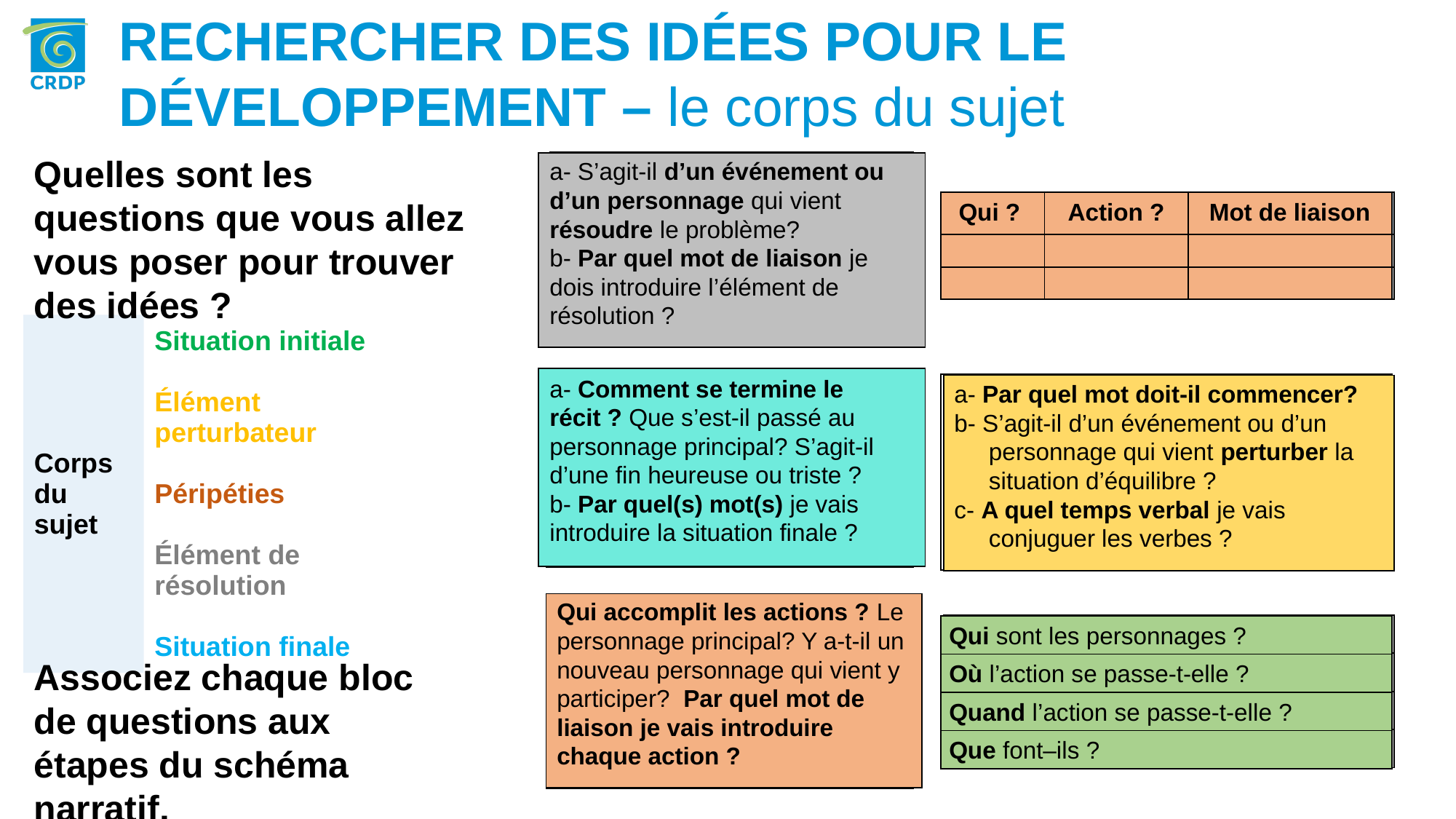

RECHERCHER DES IDÉES POUR LE DÉVELOPPEMENT – le corps du sujet
Quelles sont les questions que vous allez vous poser pour trouver des idées ?
| a- S’agit-il d’un événement ou d’un personnage qui vient résoudre le problème? b- Par quel mot de liaison je vais introduire l’élément de résolution? |
| --- |
| a- S’agit-il d’un événement ou d’un personnage qui vient résoudre le problème? b- Par quel mot de liaison je dois introduire l’élément de résolution ? |
| --- |
| Qui ? | Action ? | Mot de liaison |
| --- | --- | --- |
|  |  |  |
|  |  |  |
| Qui? | Action? | Mot de liaison |
| --- | --- | --- |
|  |  |  |
|  |  |  |
| Corps du sujet | Situation initiale Élément perturbateur Péripéties Élément de résolution Situation finale |
| --- | --- |
| a- Comment se termine le récit ? Que s’est-il passé au personnage principal? S’agit-il d’une fin heureuse ou triste ? b- Par quel(s) mot(s) je vais introduire la situation finale ? |
| --- |
| a- Comment se termine le récit? Que s’est-il passé au personnage principal? S’agit-il d’une fin heureuse ou triste ? b- Par quel(s) mot(s) je vais introduire la situation finale? |
| --- |
| a- Par quel mot doit-il commencer? b- S’agit-il d’un événement ou d’un personnage qui vient perturber la situation d’équilibre ? c- A quel temps verbal je vais conjuguer les verbes? |
| --- |
| a- Par quel mot doit-il commencer? b- S’agit-il d’un événement ou d’un personnage qui vient perturber la situation d’équilibre ? c- A quel temps verbal je vais conjuguer les verbes ? |
| --- |
| Qui accomplit les actions ? Le personnage principal? Y a-t-il un nouveau personnage qui vient y participer? Par quel mot de liaison je vais introduire chaque action ? |
| --- |
| Qui accomplit les actions? Le personnage principal? Y a-t-il un nouveau personnage qui vient y participer? Par quel mot de liaison je vais introduire chaque action ? |
| --- |
| Qui sont les personnages ? |
| --- |
| Où l’action se passe-t-elle ? |
| Quand l’action se passe-t-elle ? |
| Que font–ils? |
| Qui sont les personnages ? |
| --- |
| Où l’action se passe-t-elle ? |
| Quand l’action se passe-t-elle ? |
| Que font–ils ? |
Associez chaque bloc de questions aux étapes du schéma narratif.